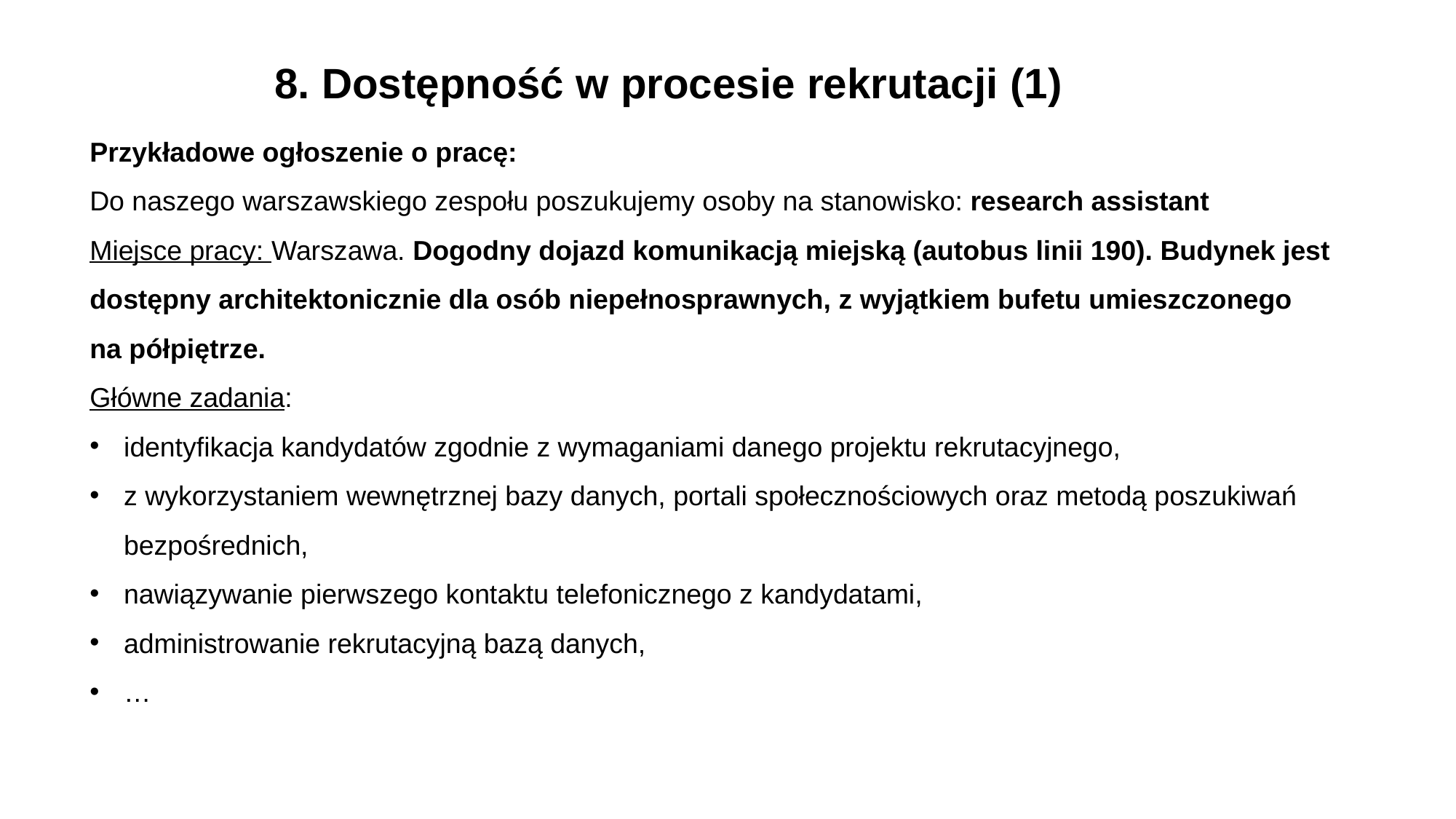

8. Dostępność w procesie rekrutacji (1)
Przykładowe ogłoszenie o pracę:
Do naszego warszawskiego zespołu poszukujemy osoby na stanowisko: research assistant
Miejsce pracy: Warszawa. Dogodny dojazd komunikacją miejską (autobus linii 190). Budynek jest dostępny architektonicznie dla osób niepełnosprawnych, z wyjątkiem bufetu umieszczonego
na półpiętrze.
Główne zadania:
identyfikacja kandydatów zgodnie z wymaganiami danego projektu rekrutacyjnego,
z wykorzystaniem wewnętrznej bazy danych, portali społecznościowych oraz metodą poszukiwań bezpośrednich,
nawiązywanie pierwszego kontaktu telefonicznego z kandydatami,
administrowanie rekrutacyjną bazą danych,
…